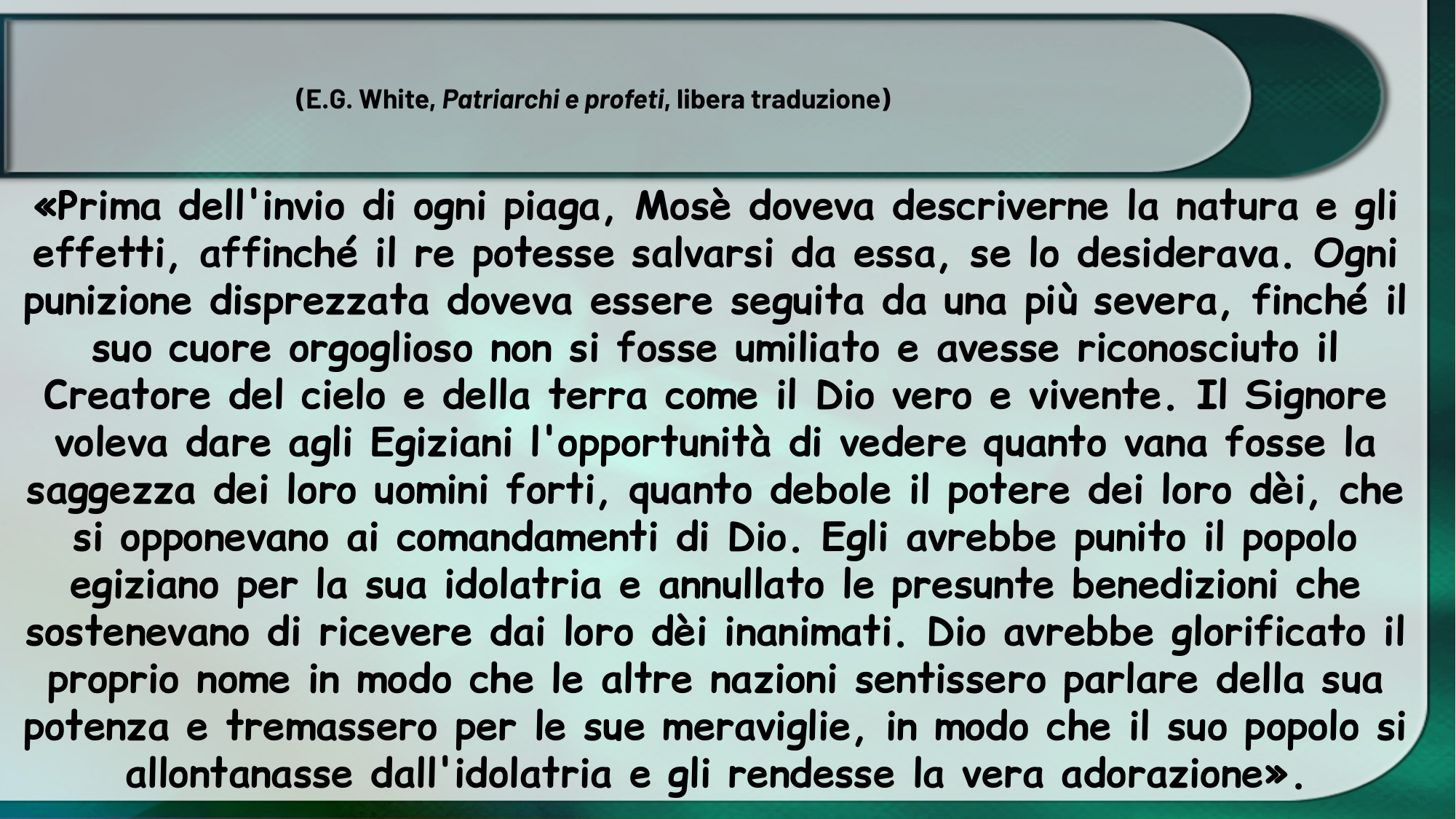

(E.G. White, Patriarchi e profeti, libera traduzione)
«Prima dell'invio di ogni piaga, Mosè doveva descriverne la natura e gli effetti, affinché il re potesse salvarsi da essa, se lo desiderava. Ogni punizione disprezzata doveva essere seguita da una più severa, finché il suo cuore orgoglioso non si fosse umiliato e avesse riconosciuto il Creatore del cielo e della terra come il Dio vero e vivente. Il Signore voleva dare agli Egiziani l'opportunità di vedere quanto vana fosse la saggezza dei loro uomini forti, quanto debole il potere dei loro dèi, che si opponevano ai comandamenti di Dio. Egli avrebbe punito il popolo egiziano per la sua idolatria e annullato le presunte benedizioni che sostenevano di ricevere dai loro dèi inanimati. Dio avrebbe glorificato il proprio nome in modo che le altre nazioni sentissero parlare della sua potenza e tremassero per le sue meraviglie, in modo che il suo popolo si allontanasse dall'idolatria e gli rendesse la vera adorazione».